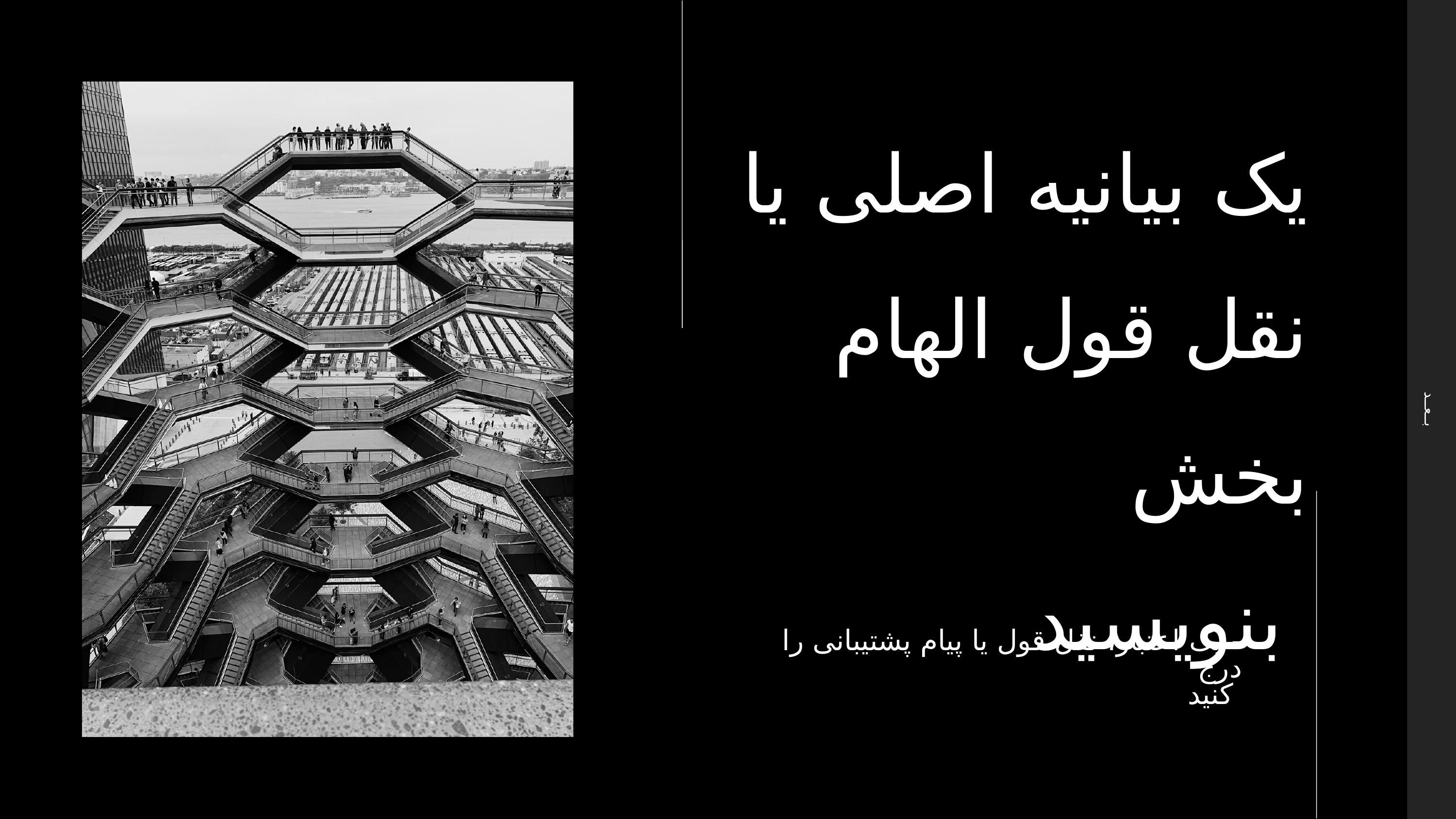

یک بیانیه اصلی یا
نقل قول الهام بخش
 بنویسید
- یک اعتبار، نقل قول یا پیام پشتیبانی را درج
 کنید

بعد